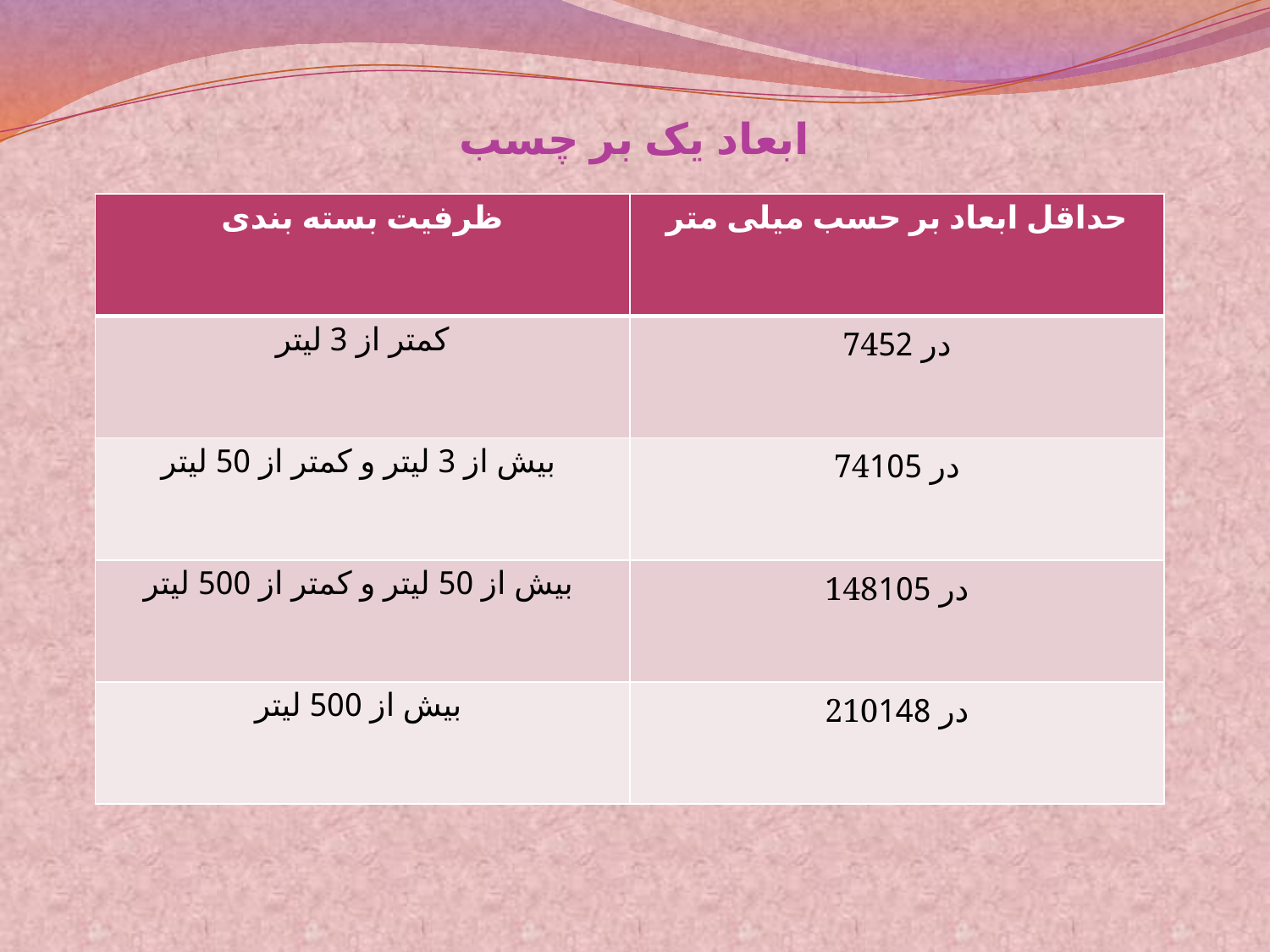

# ابعاد یک بر چسب
| ظرفیت بسته بندی | حداقل ابعاد بر حسب میلی متر |
| --- | --- |
| کمتر از 3 لیتر | 74در 52 |
| بیش از 3 لیتر و کمتر از 50 لیتر | 74در 105 |
| بیش از 50 لیتر و کمتر از 500 لیتر | 148در 105 |
| بیش از 500 لیتر | 210در 148 |